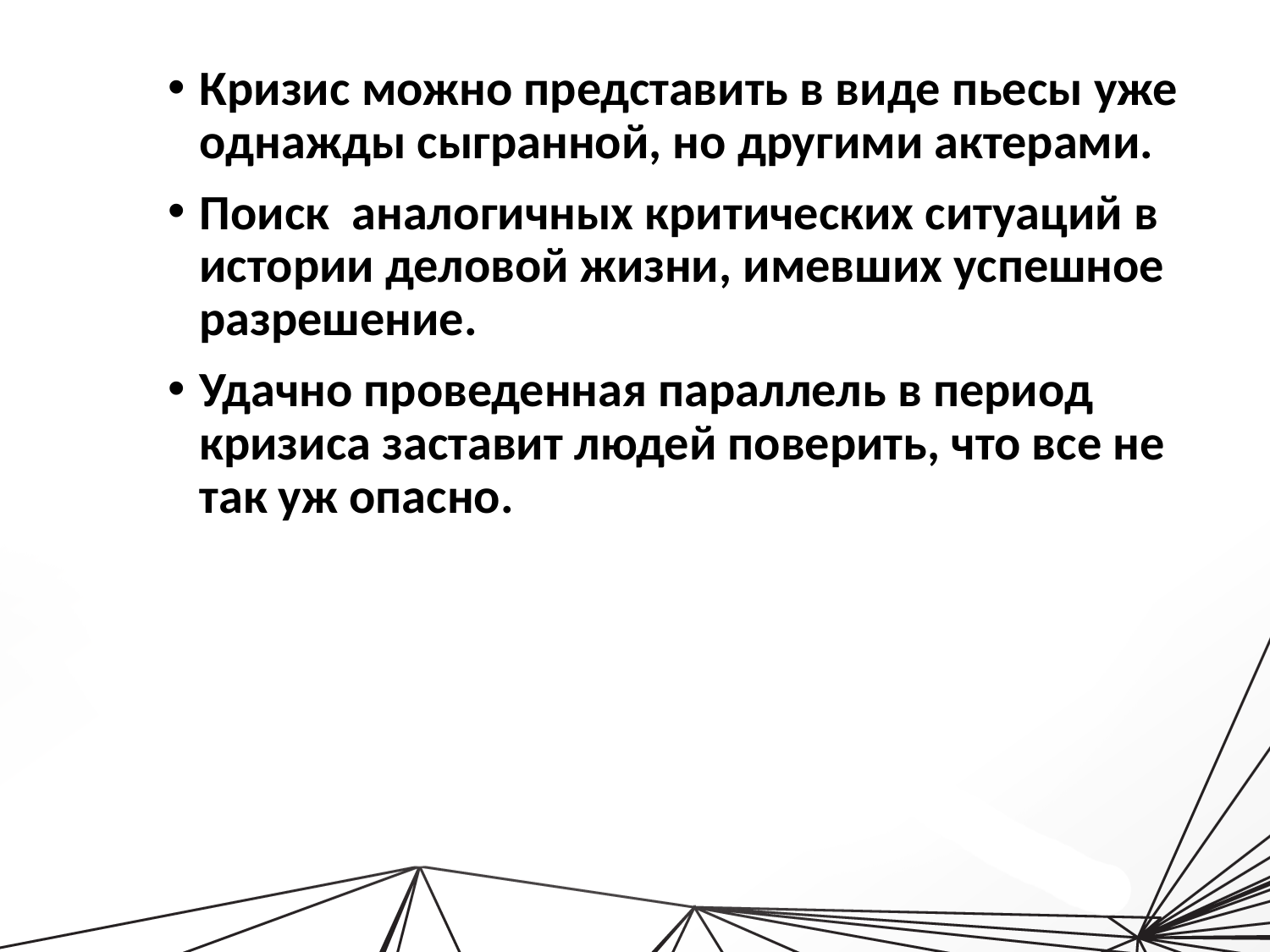

Кризис можно представить в виде пьесы уже однажды сыгранной, но другими актерами.
Поиск  аналогичных критических ситуаций в истории деловой жизни, имевших успешное разрешение.
Удачно проведенная параллель в период кризиса заставит людей поверить, что все не так уж опасно.